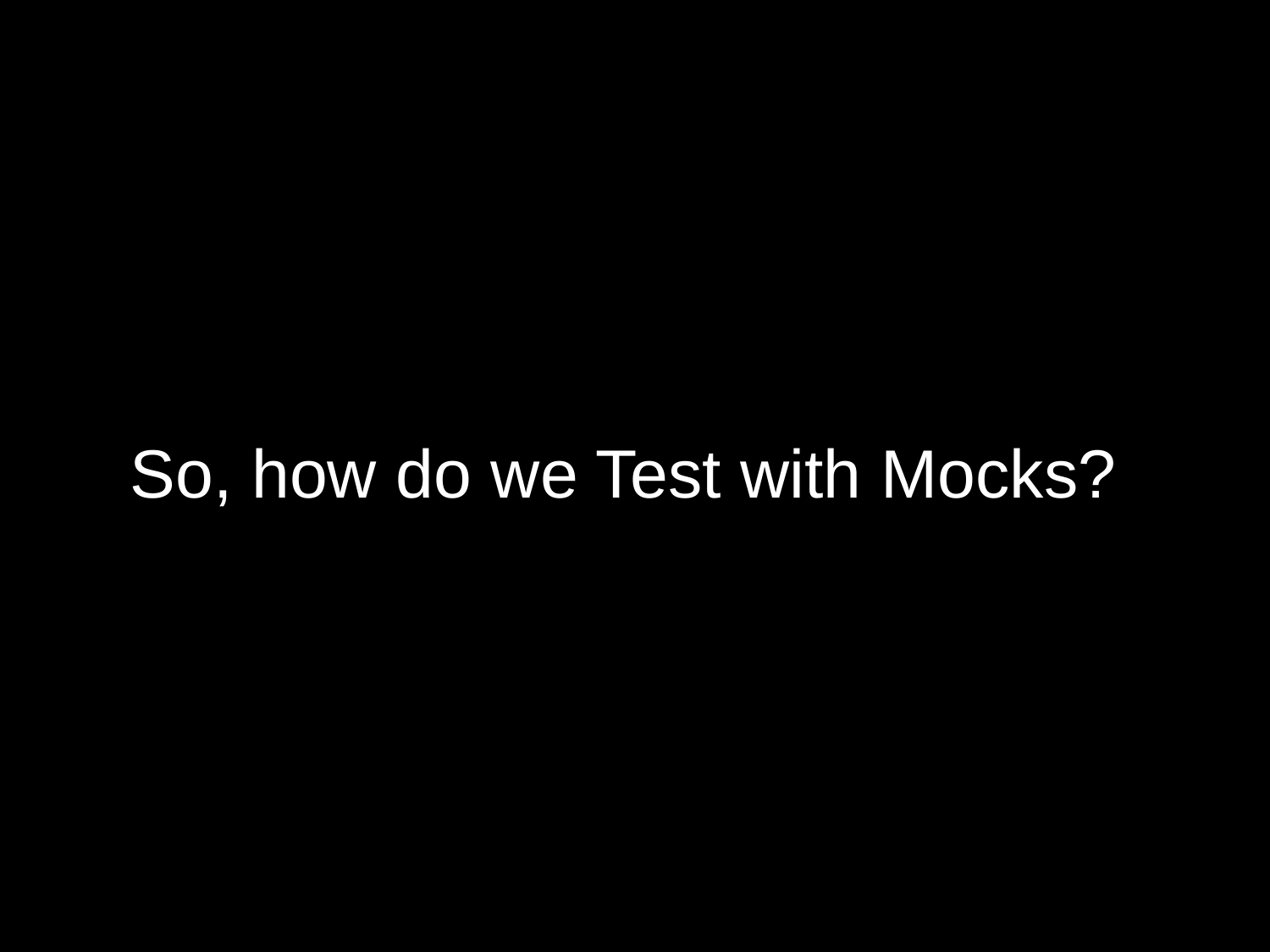

# So, how do we Test with Mocks?